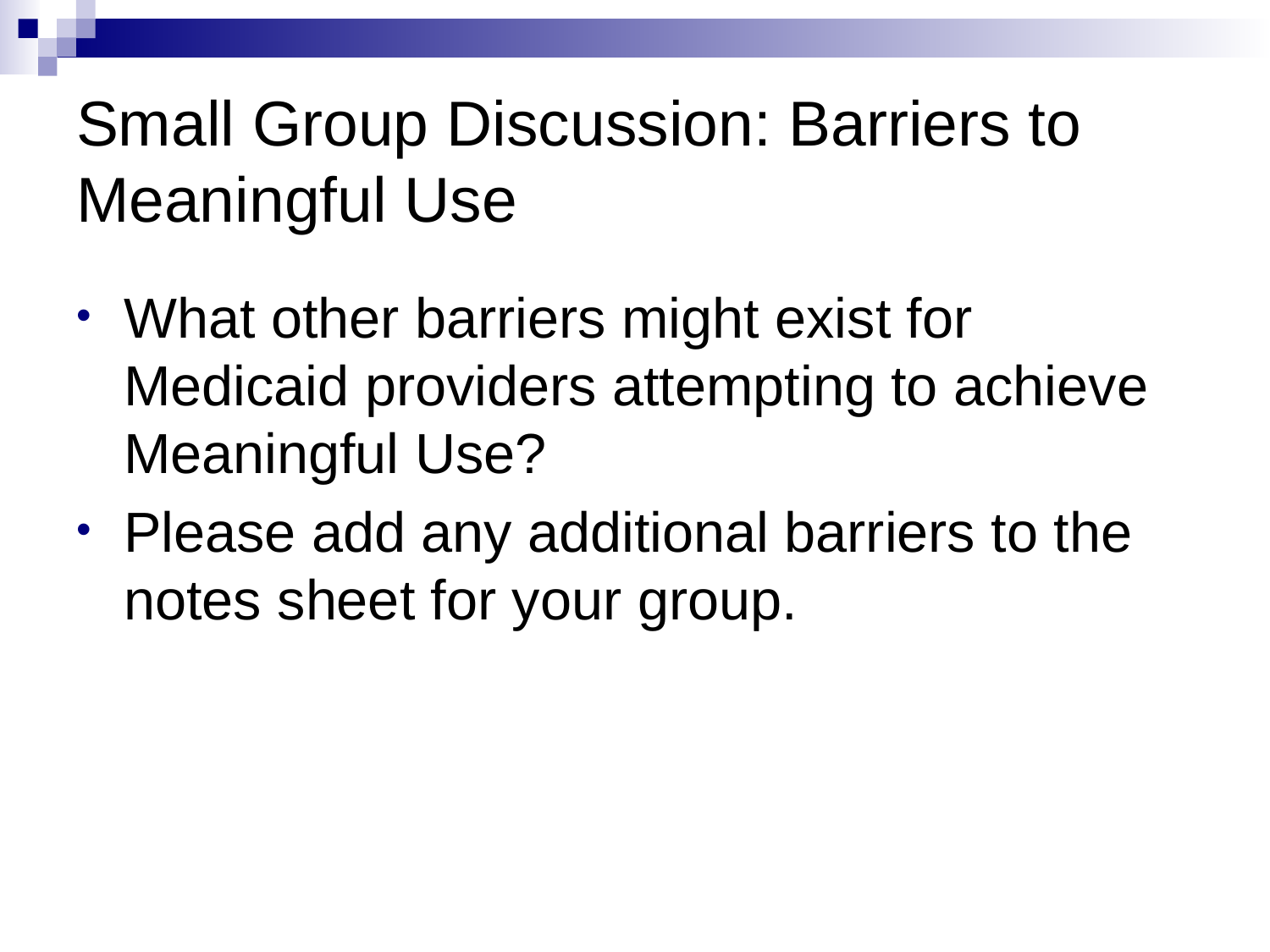

# Small Group Discussion: Barriers to Meaningful Use
What other barriers might exist for Medicaid providers attempting to achieve Meaningful Use?
Please add any additional barriers to the notes sheet for your group.